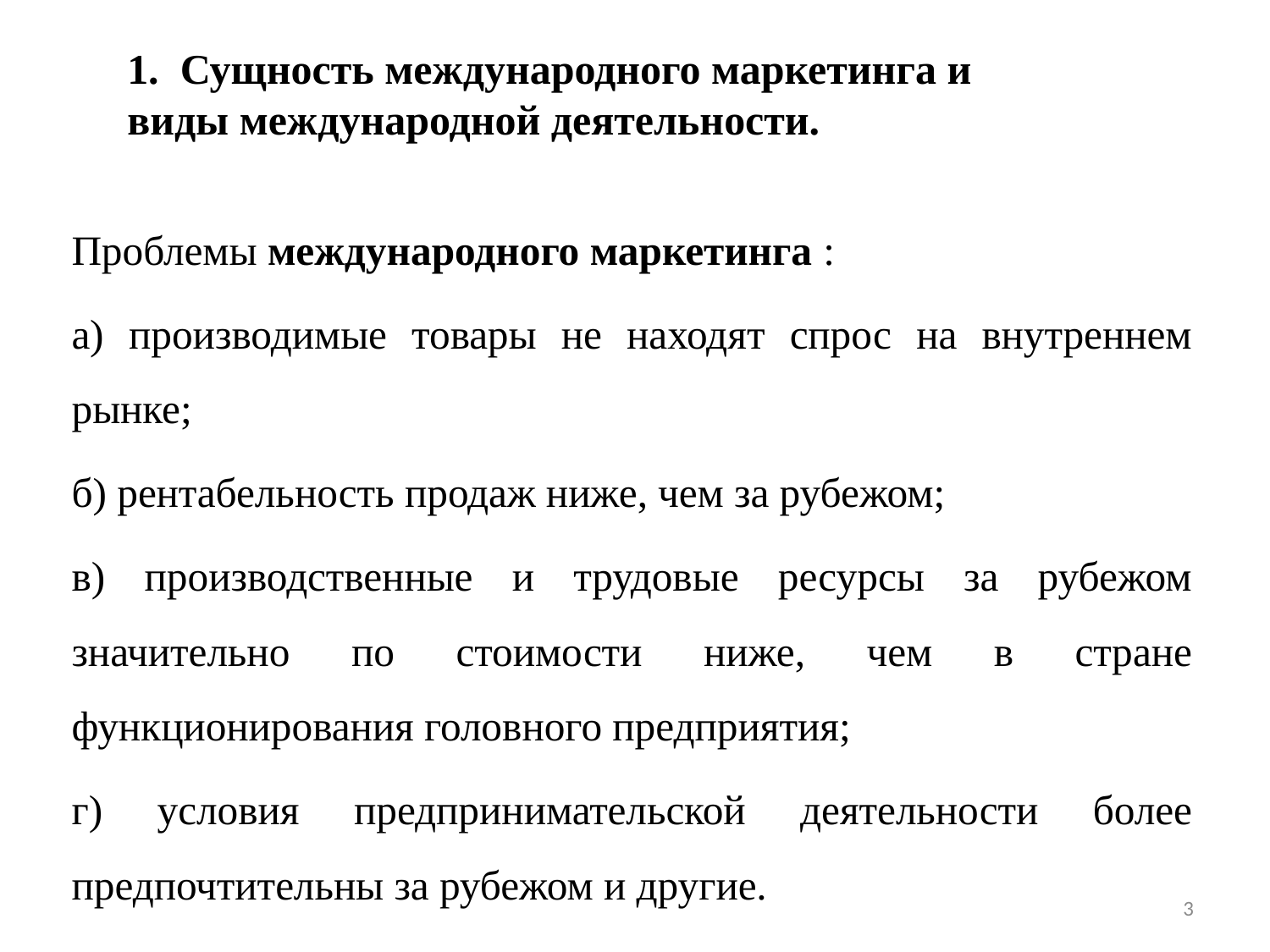

1.  Сущность международного маркетинга и виды международной деятельности.

Проблемы международного маркетинга :
а) производимые товары не находят спрос на внутреннем рынке;
б) рентабельность продаж ниже, чем за рубежом;
в) производственные и трудовые ресурсы за рубежом значительно по стоимости ниже, чем в стране функционирования головного предприятия;
г) условия предпринимательской деятельности более предпочтительны за рубежом и другие.

3